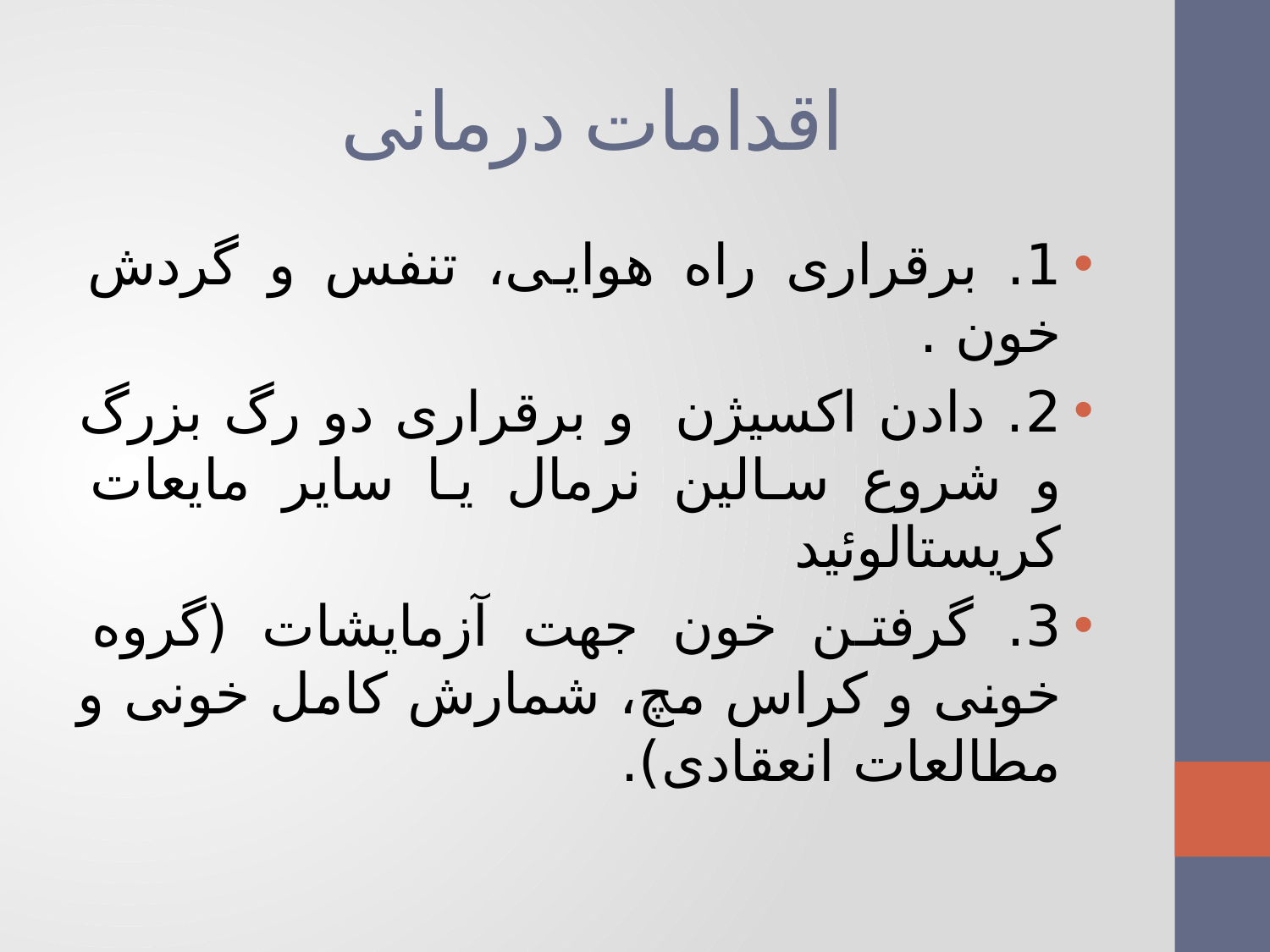

# اقدامات درمانی
1. برقراری راه هوایی، تنفس و گردش خون .
2. دادن اکسیژن  و برقراری دو رگ بزرگ و شروع سالین نرمال یا سایر مایعات کریستالوئید
3. گرفتن خون جهت آزمایشات (گروه خونی و کراس مچ، شمارش کامل خونی و مطالعات انعقادی).